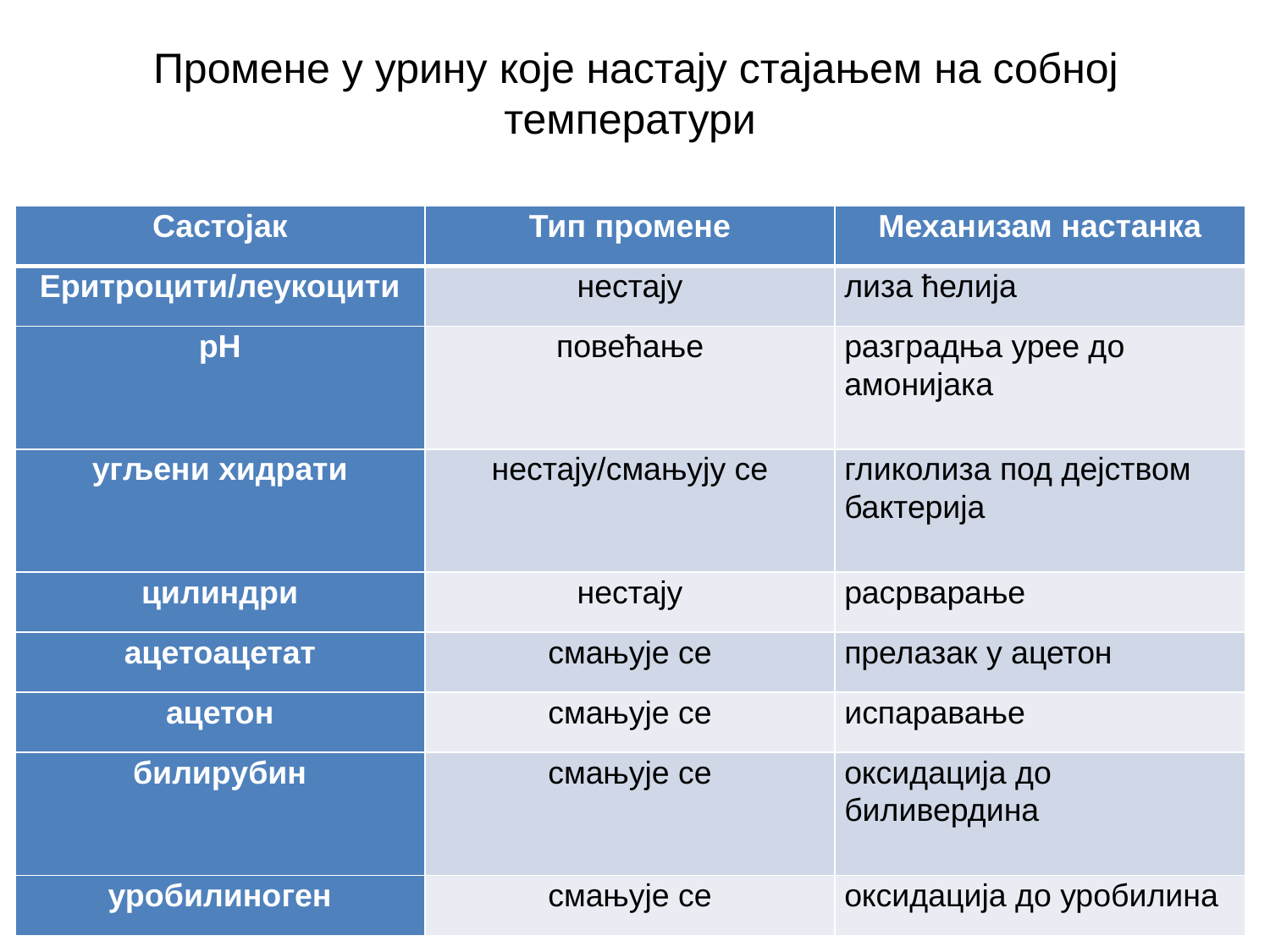

# Промене у урину које настају стајањем на собној температури
| Састојак | Тип промене | Механизам настанка |
| --- | --- | --- |
| Еритроцити/леукоцити | нестају | лиза ћелија |
| рН | повећање | разградња урее до амонијака |
| угљени хидрати | нестају/смањују се | гликолиза под дејством бактерија |
| цилиндри | нестају | расрварање |
| ацетоацетат | смањује се | прелазак у ацетон |
| ацетон | смањује се | испаравање |
| билирубин | смањује се | оксидација до биливердина |
| уробилиноген | смањује се | оксидација до уробилина |